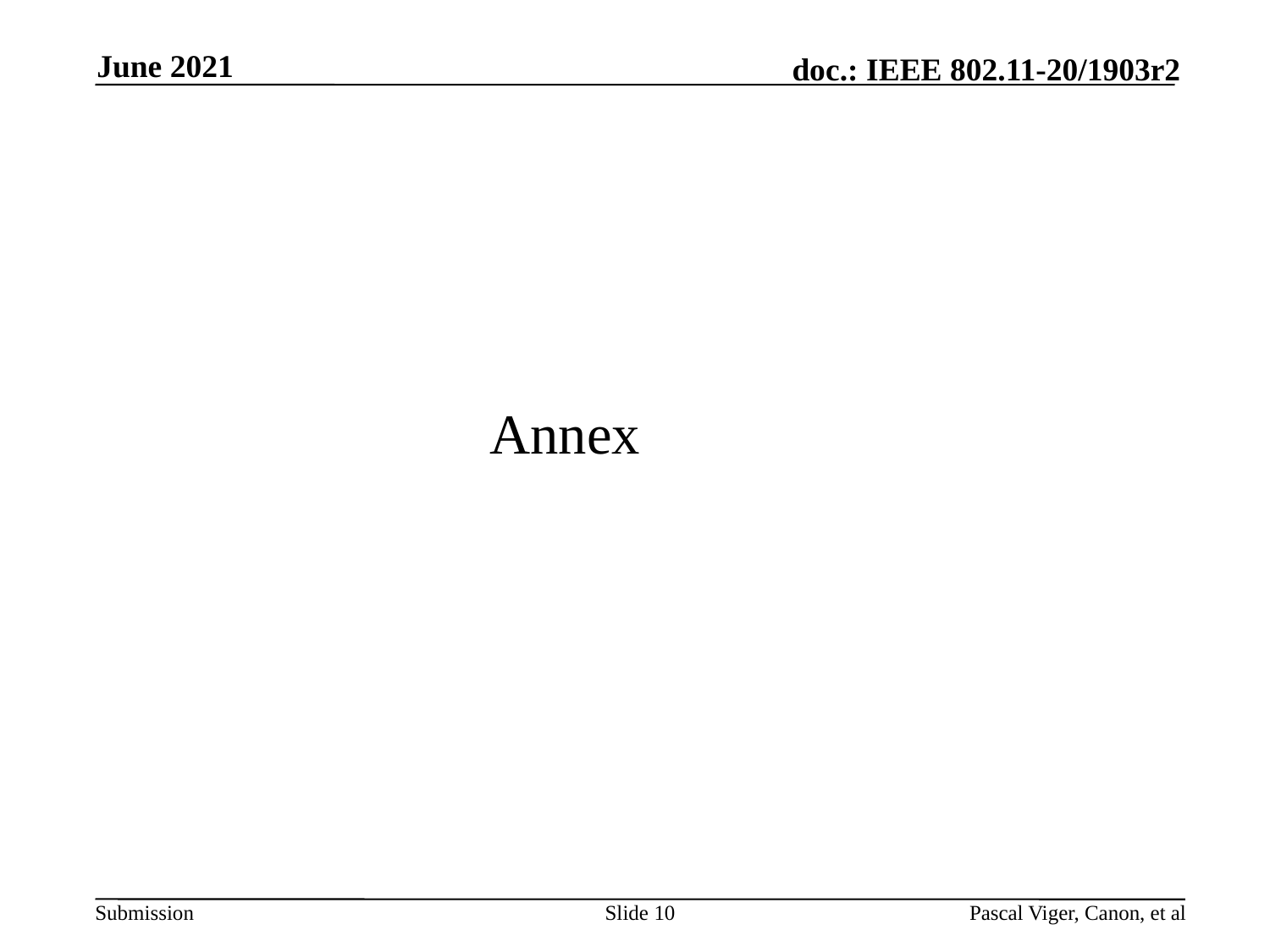

June 2021
Annex
Slide 10
# Pascal Viger, Canon, et al